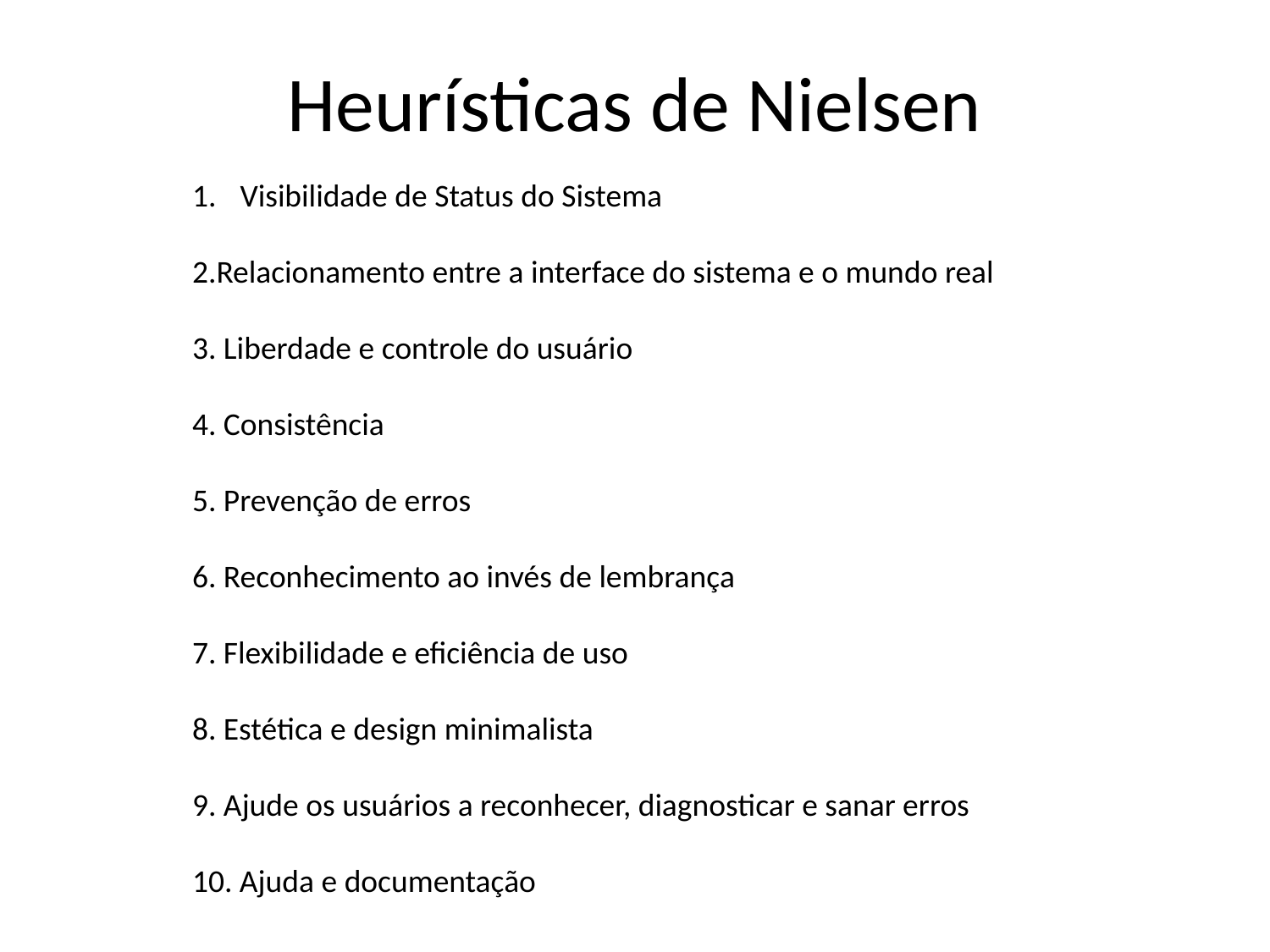

# Heurísticas de Nielsen
Visibilidade de Status do Sistema

2.Relacionamento entre a interface do sistema e o mundo real

3. Liberdade e controle do usuário

4. Consistência

5. Prevenção de erros

6. Reconhecimento ao invés de lembrança

7. Flexibilidade e eficiência de uso

8. Estética e design minimalista

9. Ajude os usuários a reconhecer, diagnosticar e sanar erros

10. Ajuda e documentação